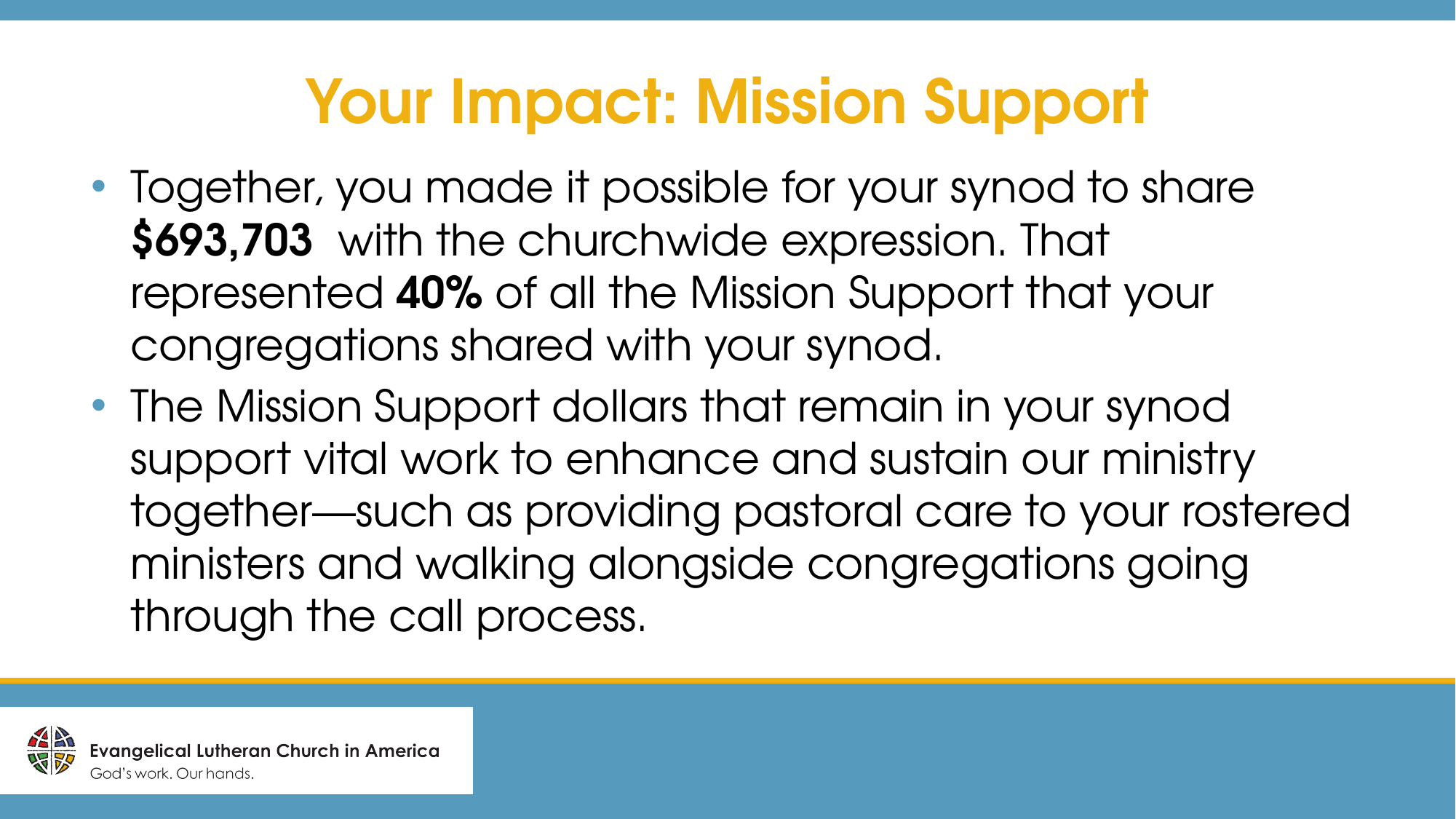

# Your Impact: Mission Support
Together, you made it possible for your synod to share $693,703  with the churchwide expression. That represented 40% of all the Mission Support that your congregations shared with your synod.
The Mission Support dollars that remain in your synod support vital work to enhance and sustain our ministry together—such as providing pastoral care to your rostered ministers and walking alongside congregations going through the call process.